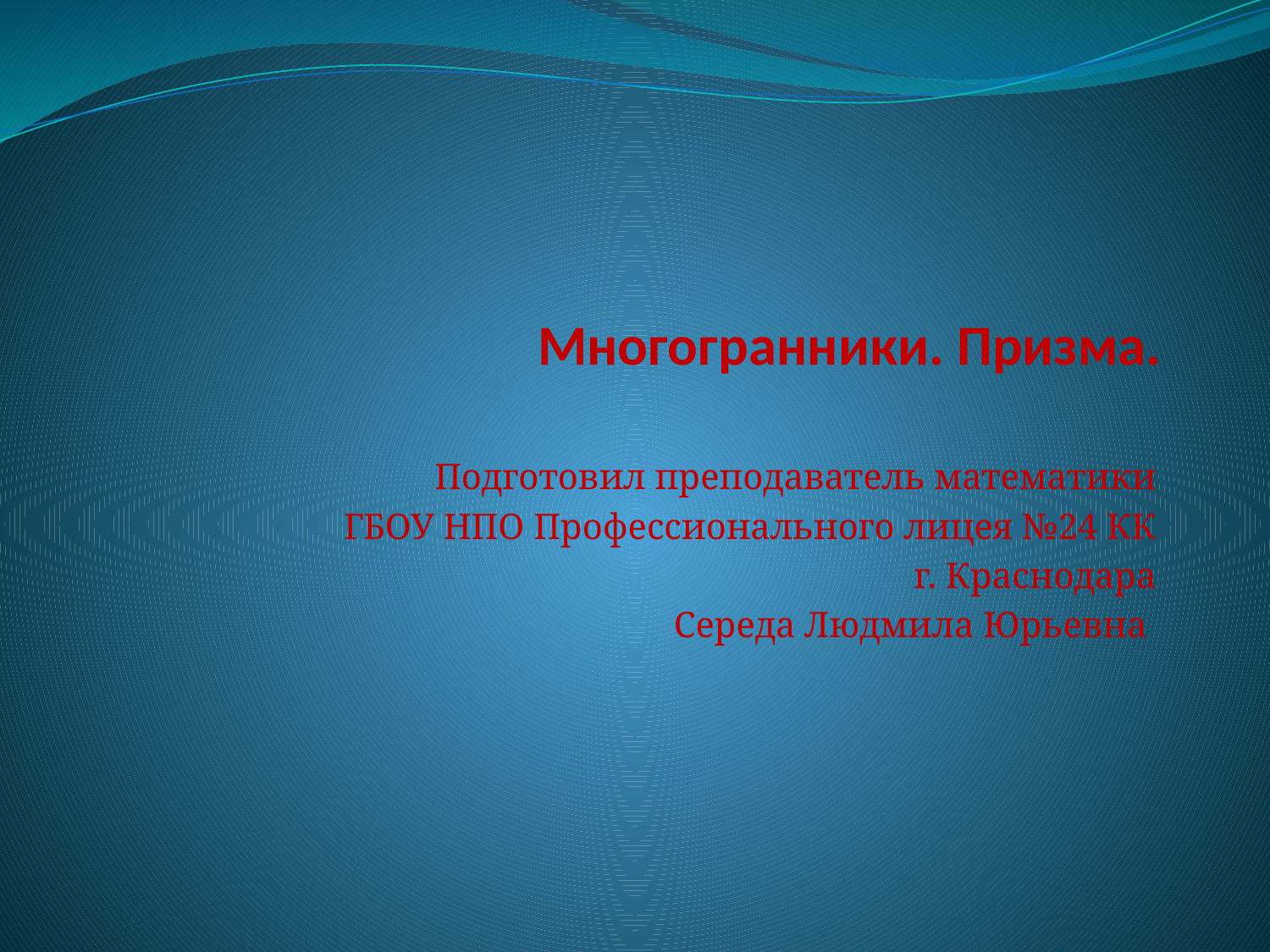

# Многогранники. Призма.
Подготовил преподаватель математики
ГБОУ НПО Профессионального лицея №24 КК
г. Краснодара
 Середа Людмила Юрьевна